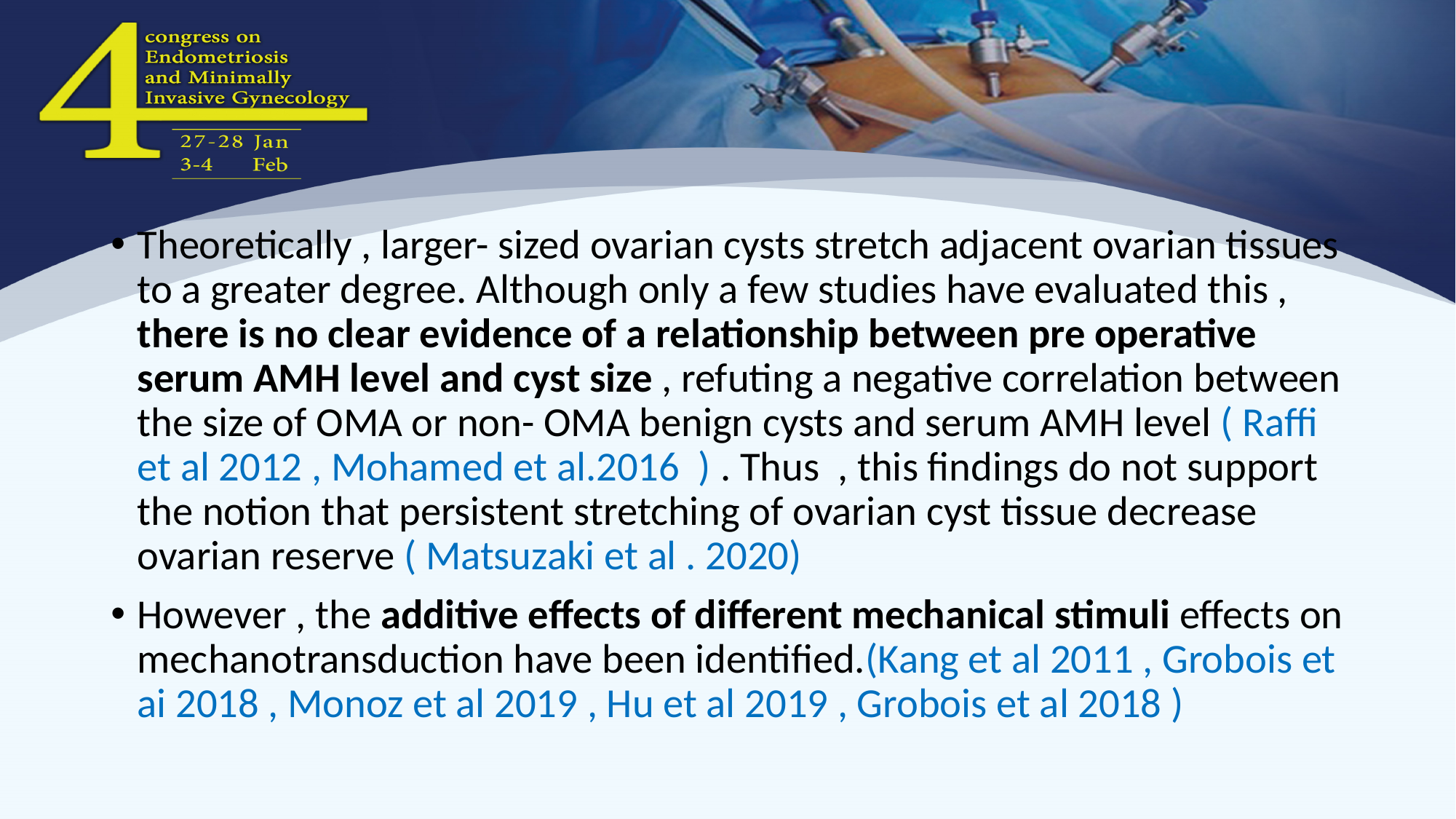

#
Theoretically , larger- sized ovarian cysts stretch adjacent ovarian tissues to a greater degree. Although only a few studies have evaluated this , there is no clear evidence of a relationship between pre operative serum AMH level and cyst size , refuting a negative correlation between the size of OMA or non- OMA benign cysts and serum AMH level ( Raffi et al 2012 , Mohamed et al.2016  ) . Thus  , this findings do not support the notion that persistent stretching of ovarian cyst tissue decrease ovarian reserve ( Matsuzaki et al . 2020)
However , the additive effects of different mechanical stimuli effects on mechanotransduction have been identified.(Kang et al 2011 , Grobois et ai 2018 , Monoz et al 2019 , Hu et al 2019 , Grobois et al 2018 )